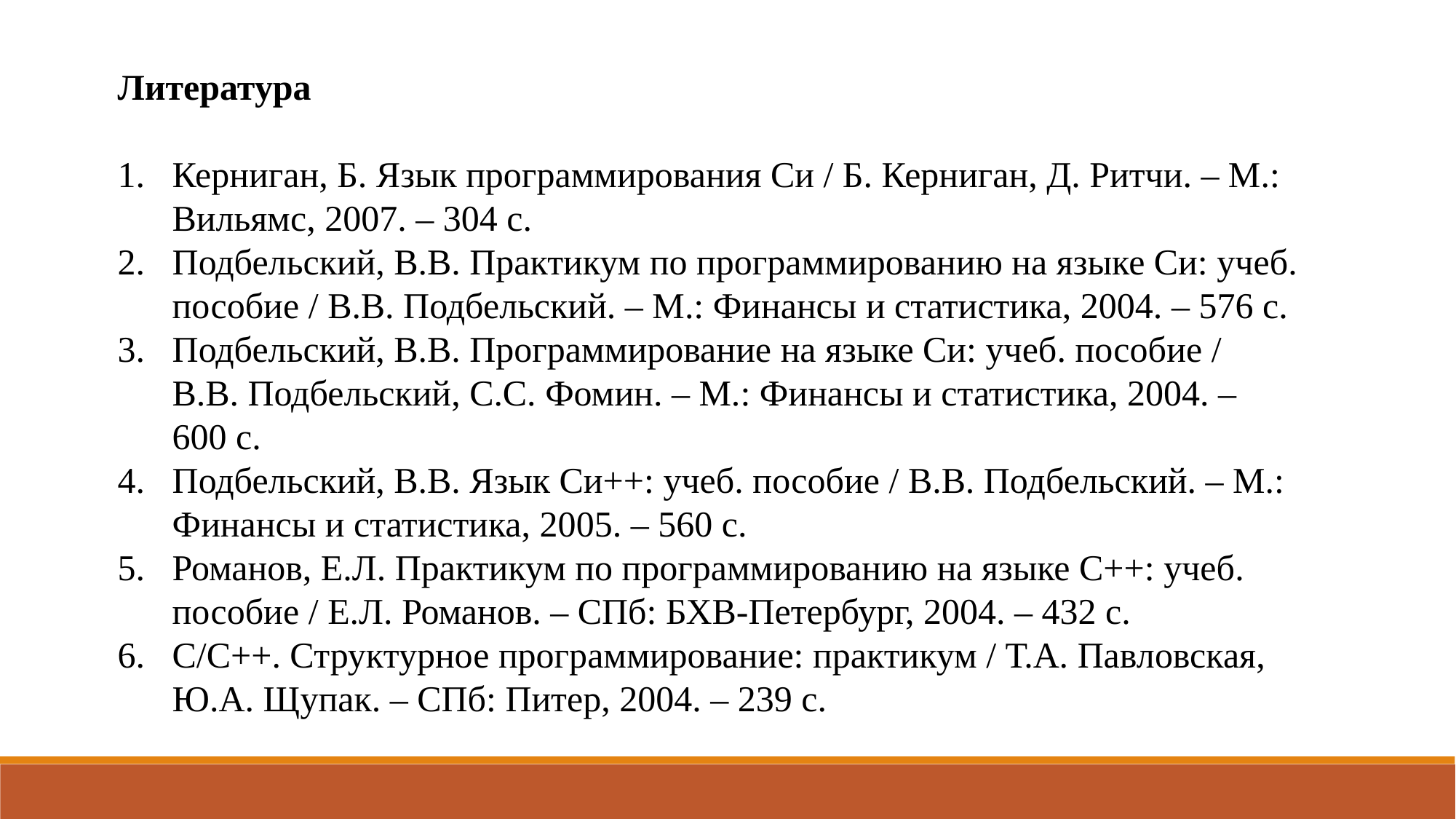

Литература

Керниган, Б. Язык программирования Си / Б. Керниган, Д. Ритчи. – М.: Вильямс, 2007. – 304 с.
Подбельский, В.В. Практикум по программированию на языке Си: учеб. пособие / В.В. Подбельский. – М.: Финансы и статистика, 2004. – 576 с.
Подбельский, В.В. Программирование на языке Си: учеб. пособие / В.В. Подбельский, С.С. Фомин. – М.: Финансы и статистика, 2004. – 600 с.
Подбельский, В.В. Язык Си++: учеб. пособие / В.В. Подбельский. – М.: Финансы и статистика, 2005. – 560 с.
Романов, Е.Л. Практикум по программированию на языке С++: учеб. пособие / Е.Л. Романов. – СПб: БХВ-Петербург, 2004. – 432 с.
С/С++. Структурное программирование: практикум / Т.А. Павловская, Ю.А. Щупак. – СПб: Питер, 2004. – 239 с.